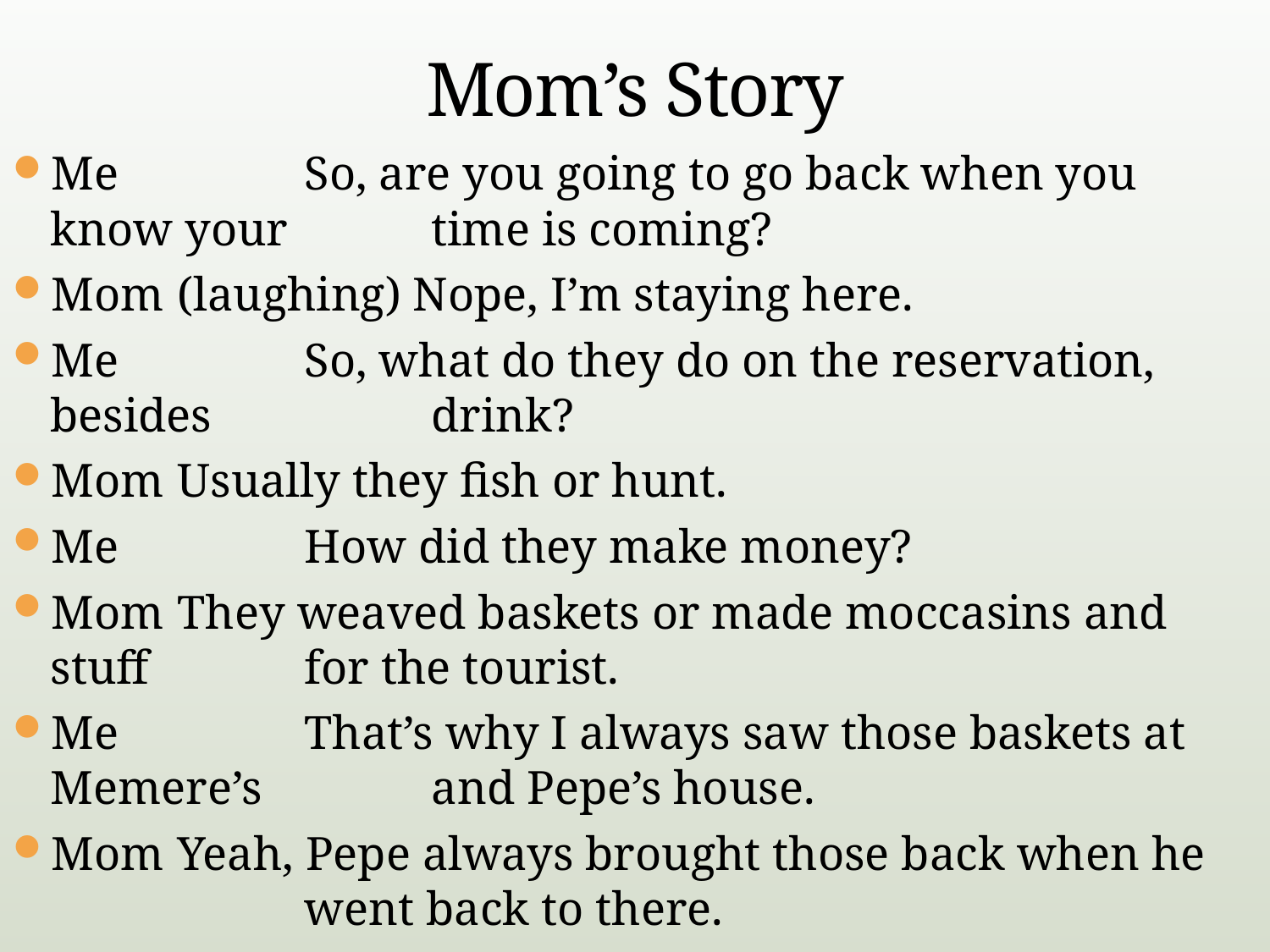

# Mom’s Story
Me		So, are you going to go back when you know your 		time is coming?
Mom	(laughing) Nope, I’m staying here.
Me		So, what do they do on the reservation, besides 		drink?
Mom	Usually they fish or hunt.
Me		How did they make money?
Mom	They weaved baskets or made moccasins and stuff 		for the tourist.
Me 		That’s why I always saw those baskets at Memere’s 		and Pepe’s house.
Mom	Yeah, Pepe always brought those back when he 		went back to there.